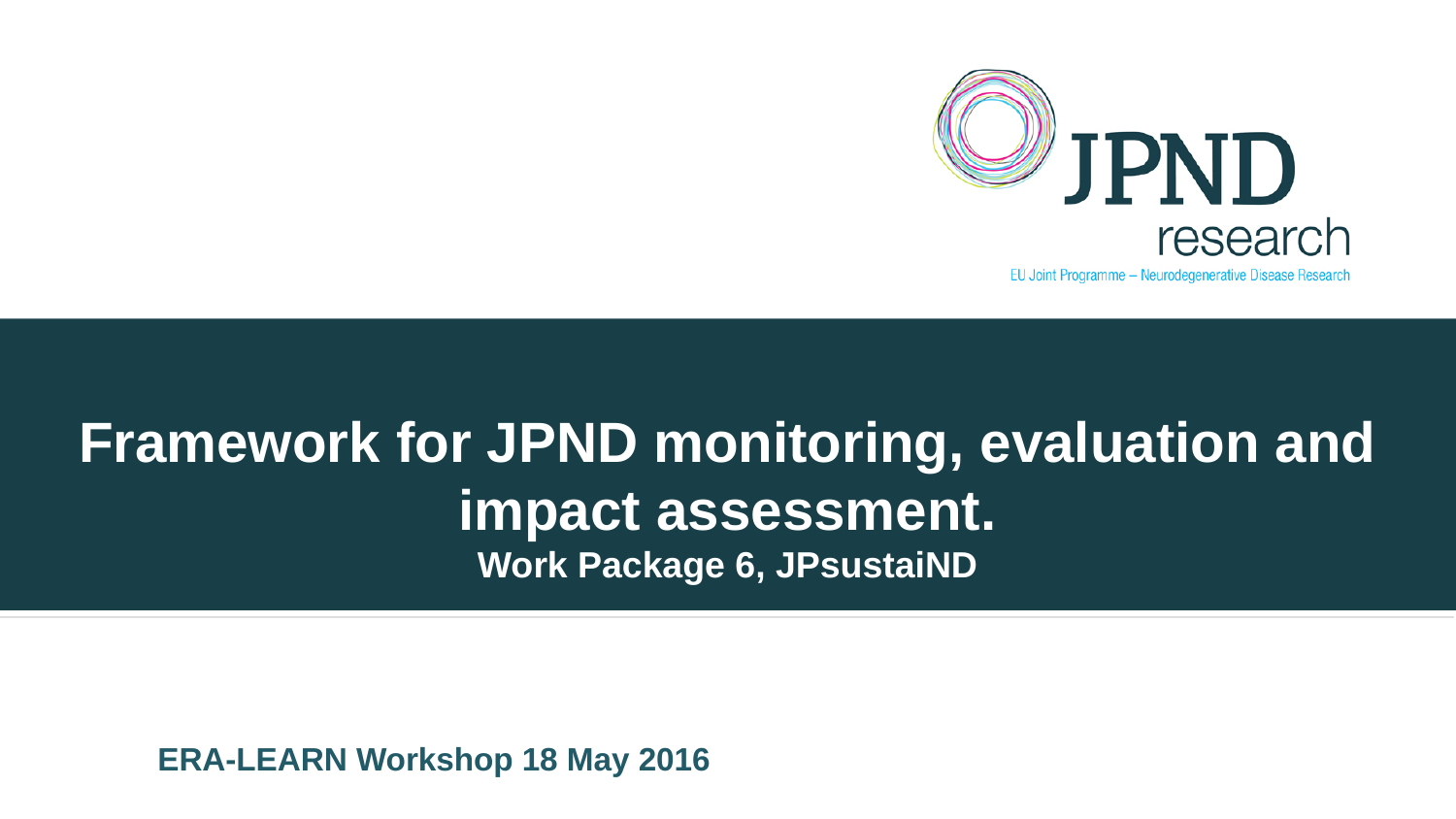

# Framework for JPND monitoring, evaluation and impact assessment. Work Package 6, JPsustaiND

								ERA-LEARN Workshop 18 May 2016

										ZonMw, The Netherlands
										Abida Durrani, WP manager